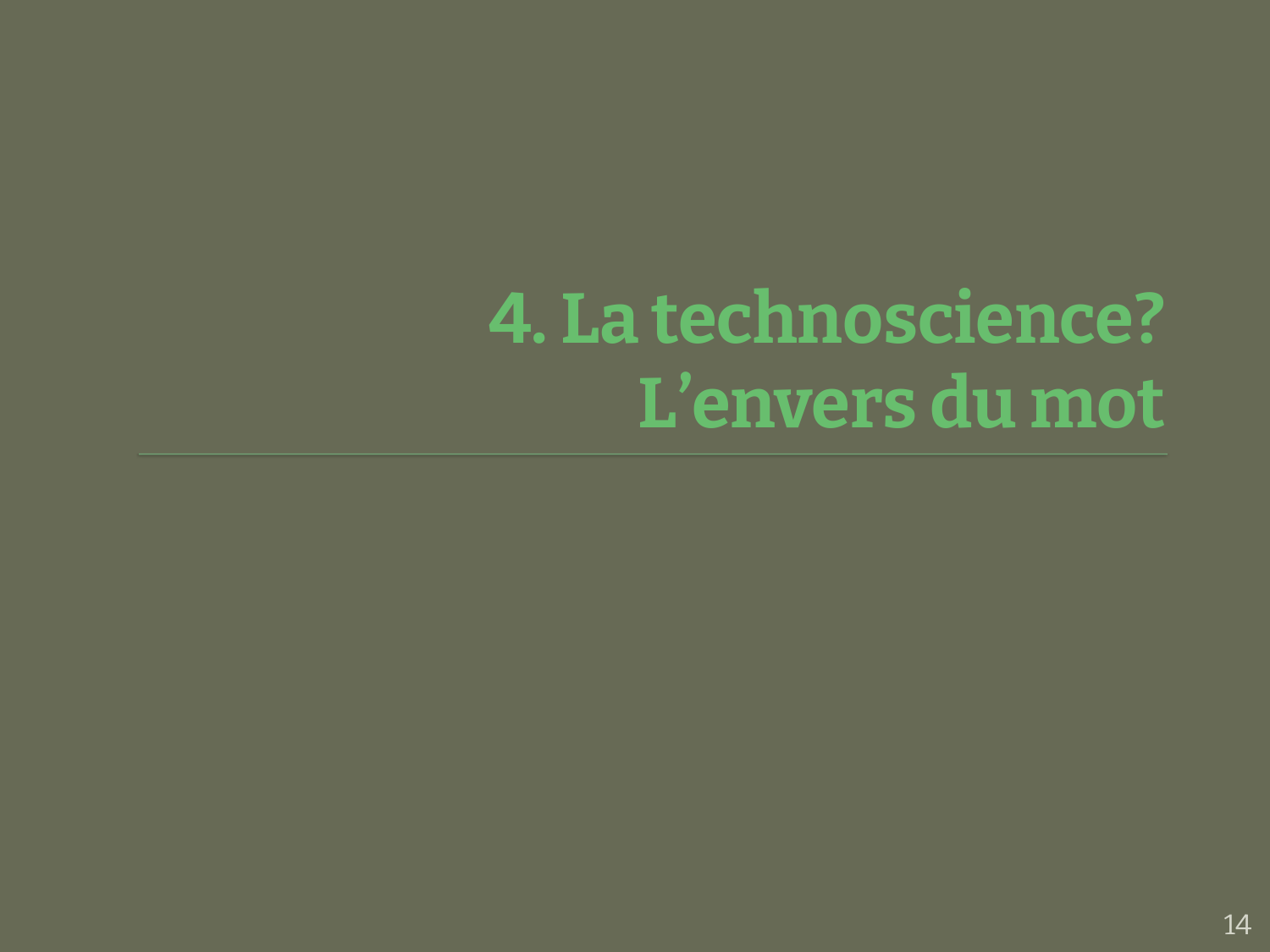

# 4. La technoscience? L’envers du mot
14